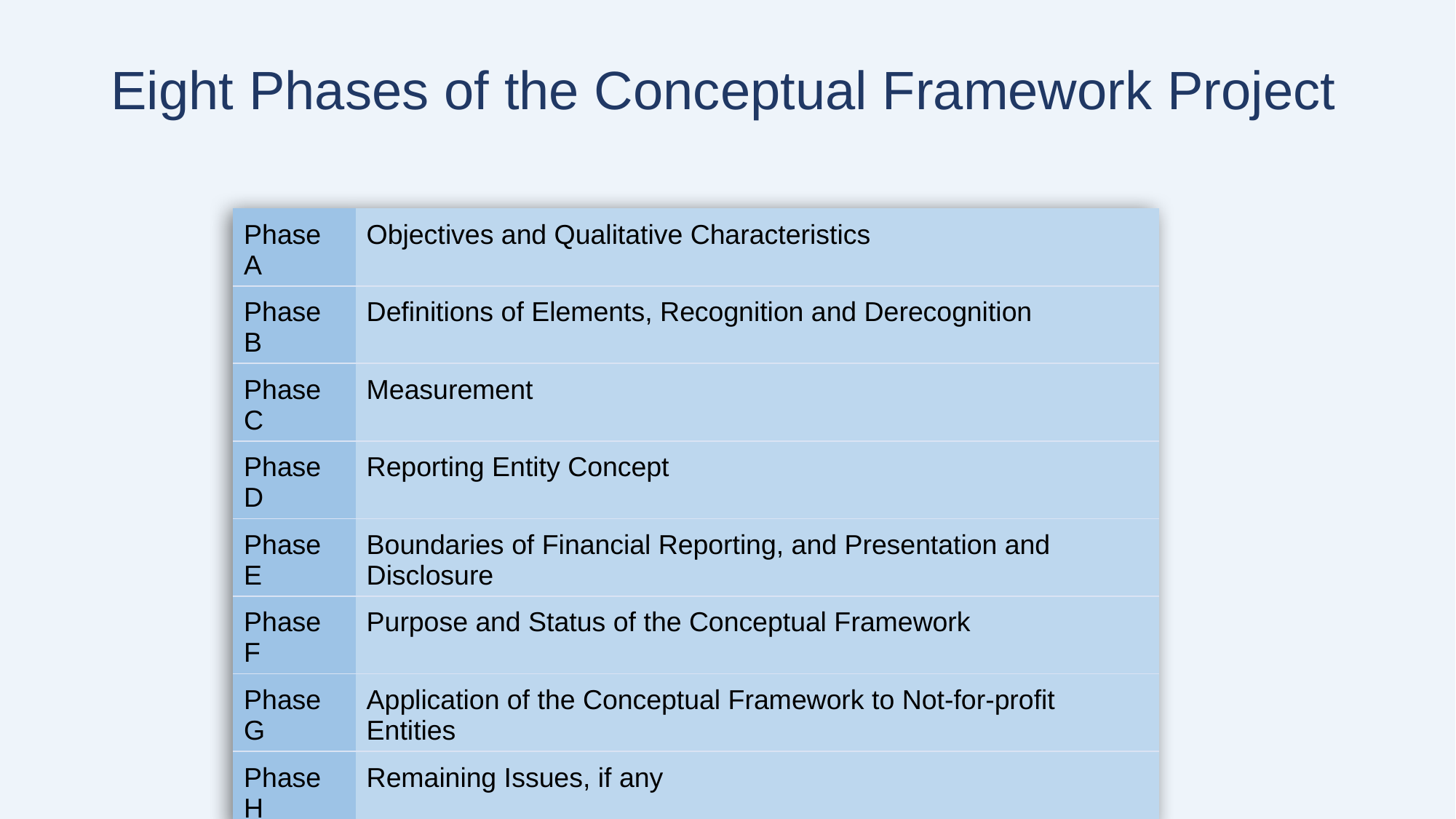

# Eight Phases of the Conceptual Framework Project
| Phase A | Objectives and Qualitative Characteristics |
| --- | --- |
| Phase B | Definitions of Elements, Recognition and Derecognition |
| Phase C | Measurement |
| Phase D | Reporting Entity Concept |
| Phase E | Boundaries of Financial Reporting, and Presentation and Disclosure |
| Phase F | Purpose and Status of the Conceptual Framework |
| Phase G | Application of the Conceptual Framework to Not-for-profit Entities |
| Phase H | Remaining Issues, if any |
6